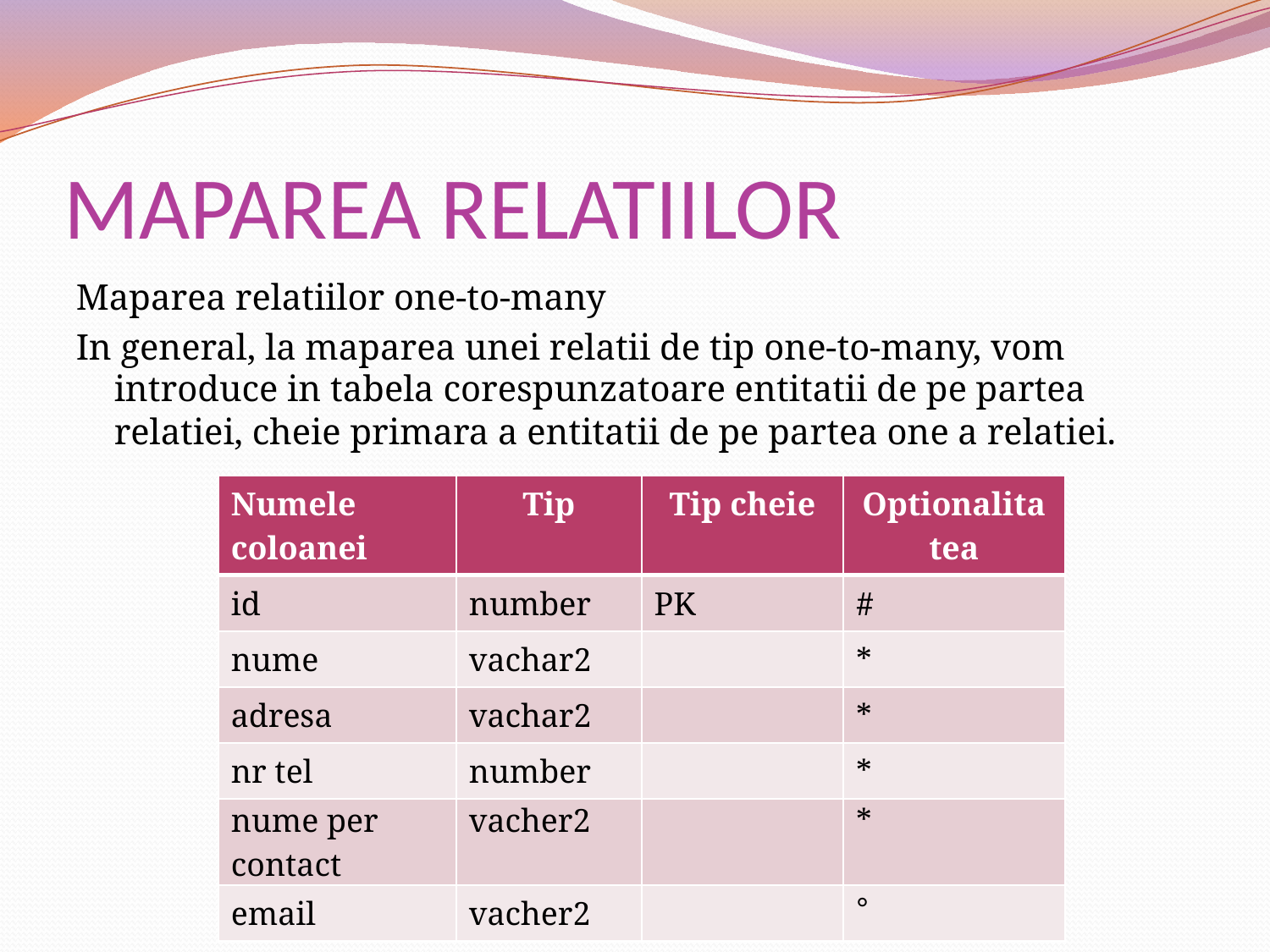

# MAPAREA RELATIILOR
Maparea relatiilor one-to-many
In general, la maparea unei relatii de tip one-to-many, vom introduce in tabela corespunzatoare entitatii de pe partea relatiei, cheie primara a entitatii de pe partea one a relatiei.

| Numele coloanei | Tip | Tip cheie | Optionalitatea |
| --- | --- | --- | --- |
| id | number | PK | # |
| nume | vachar2 |  | \* |
| adresa | vachar2 |  | \* |
| nr tel | number |  | \* |
| nume per contact | vacher2 |  | \* |
| email | vacher2 |  | ° |